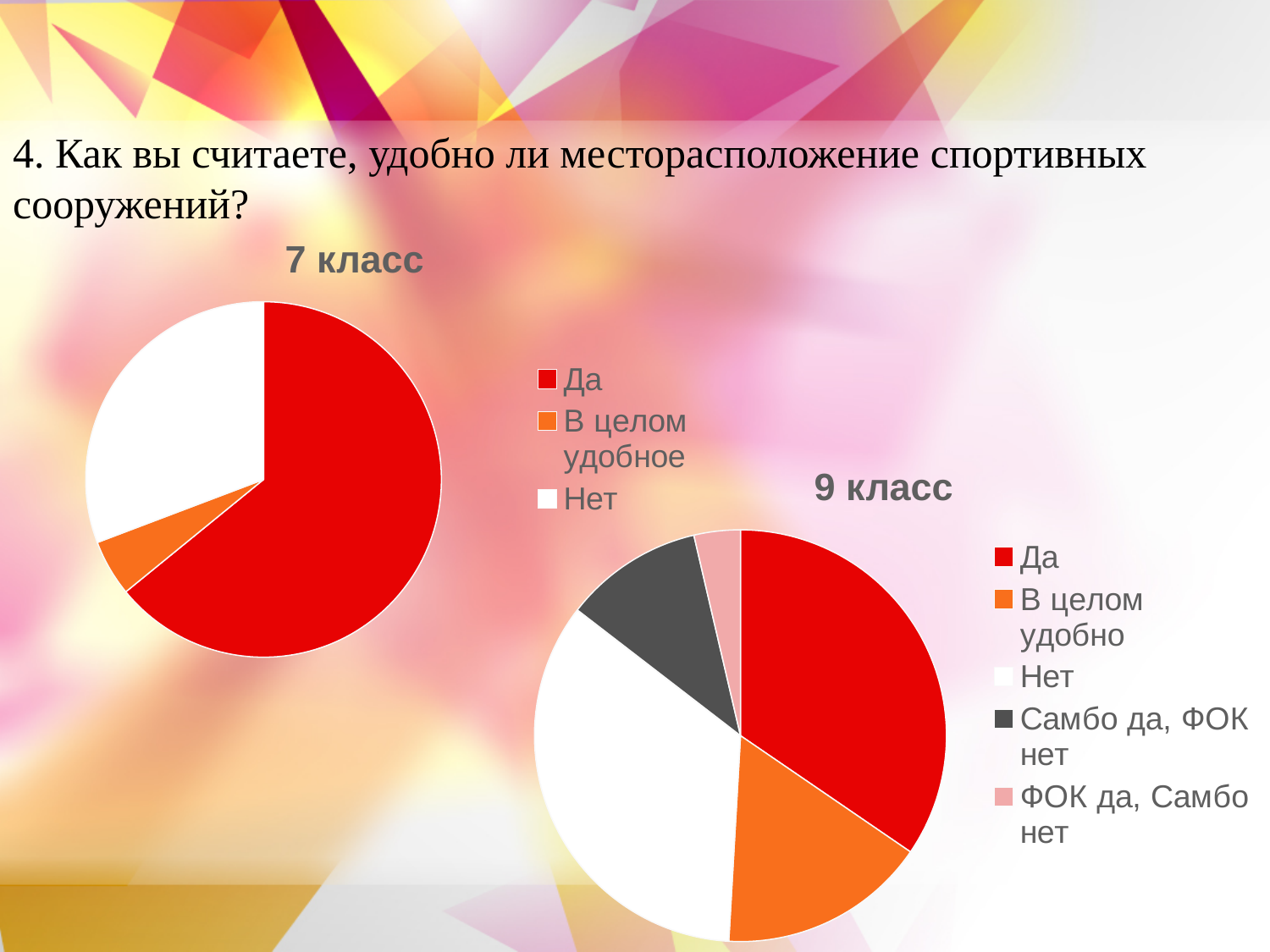

# 4. Как вы считаете, удобно ли месторасположение спортивных сооружений?

### Chart:

| Category | 7 класс |
|---|---|
| Да | 0.25 |
| В целом удобное | 0.02 |
| Нет | 0.12 |

### Chart:

| Category | 9 класс |
|---|---|
| Да | 0.19 |
| В целом удобно | 0.09 |
| Нет | 0.19 |
| Самбо да, ФОК нет | 0.06 |
| ФОК да, Самбо нет | 0.02 |